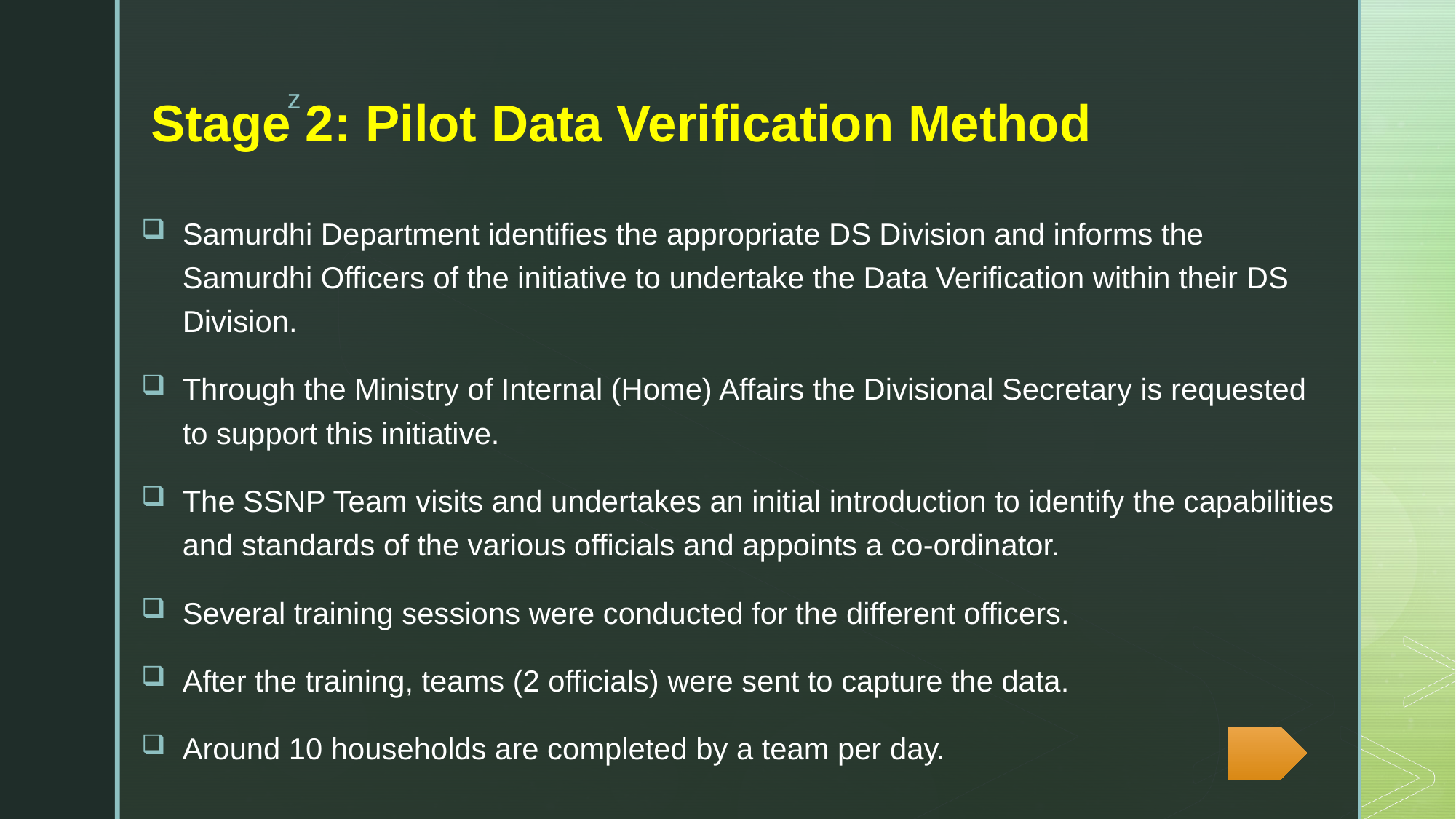

# Stage 2: Pilot Data Verification Method
Samurdhi Department identifies the appropriate DS Division and informs the Samurdhi Officers of the initiative to undertake the Data Verification within their DS Division.
Through the Ministry of Internal (Home) Affairs the Divisional Secretary is requested to support this initiative.
The SSNP Team visits and undertakes an initial introduction to identify the capabilities and standards of the various officials and appoints a co-ordinator.
Several training sessions were conducted for the different officers.
After the training, teams (2 officials) were sent to capture the data.
Around 10 households are completed by a team per day.